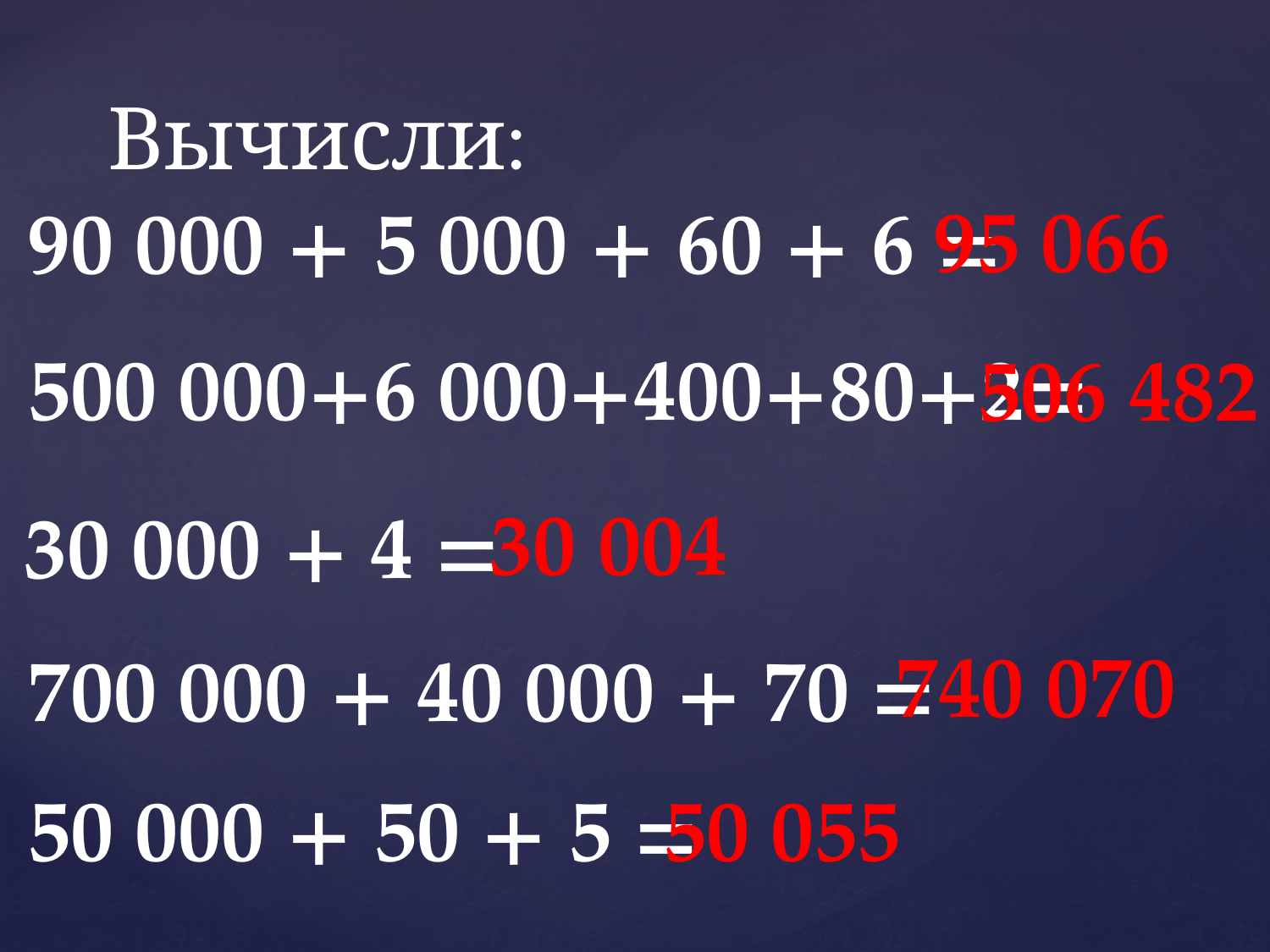

# Вычисли:
95 066
90 000 + 5 000 + 60 + 6 =
500 000+6 000+400+80+2=
506 482
30 000 + 4 =
30 004
740 070
700 000 + 40 000 + 70 =
50 000 + 50 + 5 =
50 055